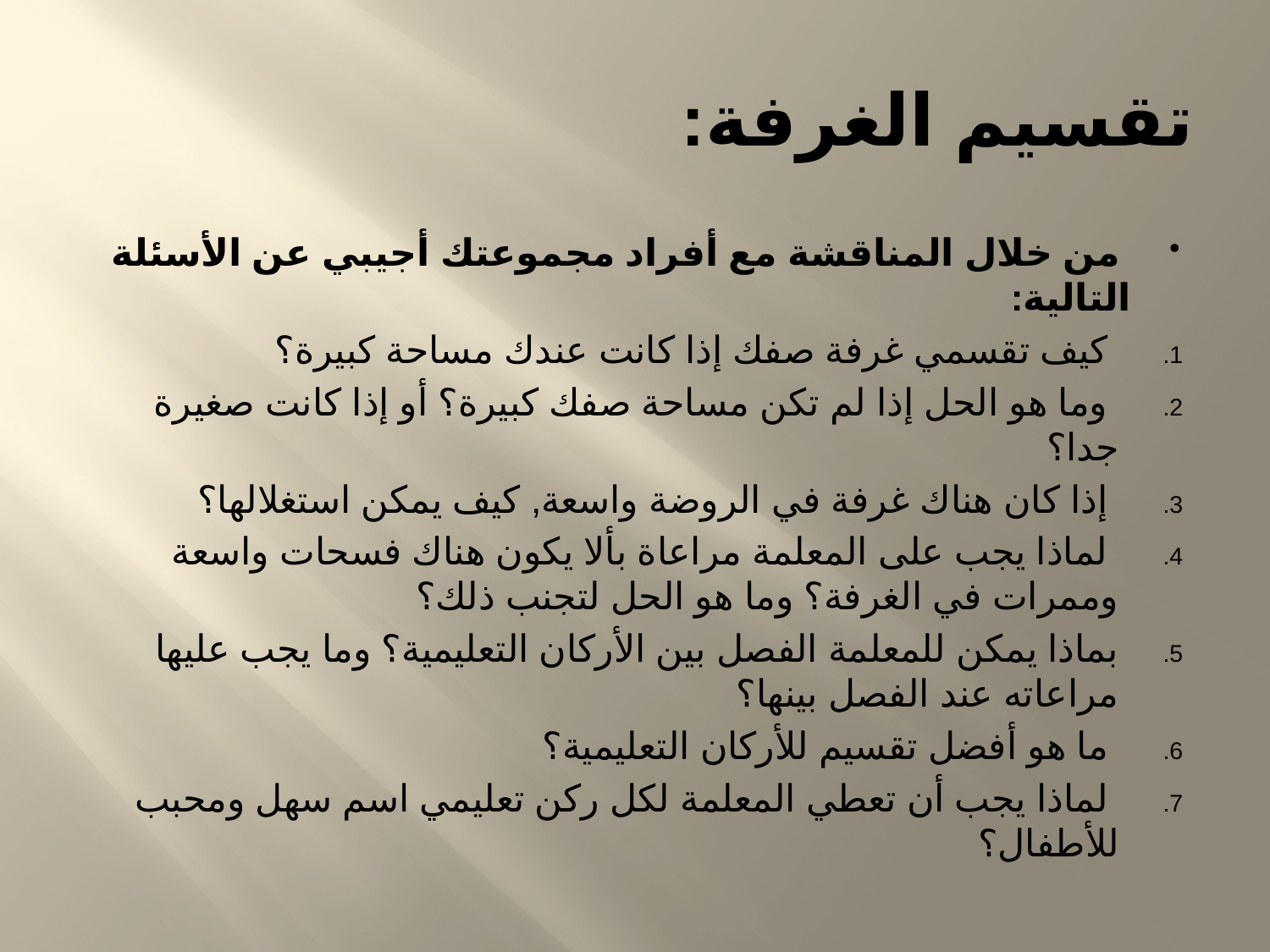

# تقسيم الغرفة:
 من خلال المناقشة مع أفراد مجموعتك أجيبي عن الأسئلة التالية:
 كيف تقسمي غرفة صفك إذا كانت عندك مساحة كبيرة؟
 وما هو الحل إذا لم تكن مساحة صفك كبيرة؟ أو إذا كانت صغيرة جدا؟
 إذا كان هناك غرفة في الروضة واسعة, كيف يمكن استغلالها؟
 لماذا يجب على المعلمة مراعاة بألا يكون هناك فسحات واسعة وممرات في الغرفة؟ وما هو الحل لتجنب ذلك؟
بماذا يمكن للمعلمة الفصل بين الأركان التعليمية؟ وما يجب عليها مراعاته عند الفصل بينها؟
 ما هو أفضل تقسيم للأركان التعليمية؟
 لماذا يجب أن تعطي المعلمة لكل ركن تعليمي اسم سهل ومحبب للأطفال؟